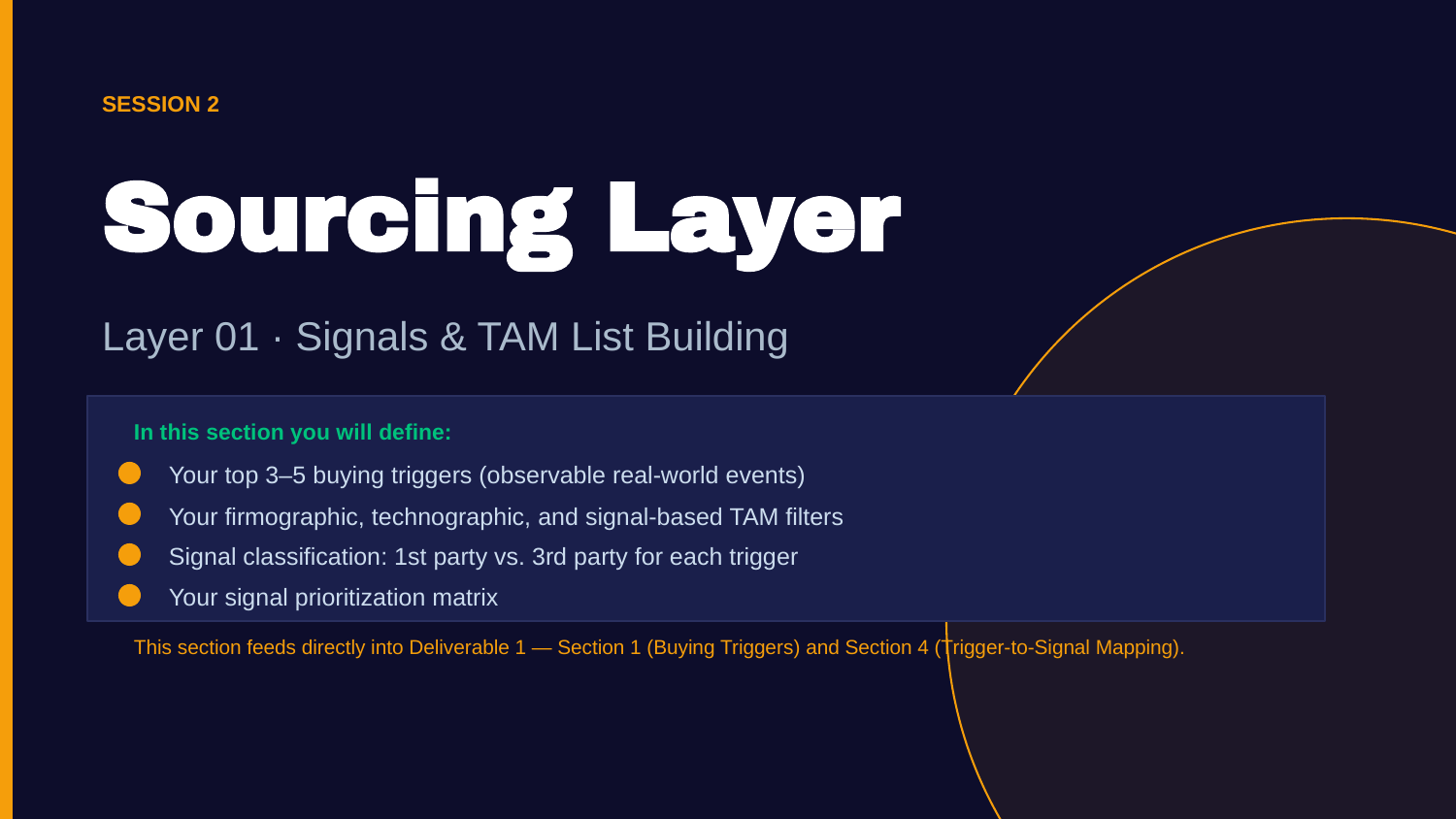

SESSION 2
Sourcing Layer

Layer 01 · Signals & TAM List Building

In this section you will define:
Your top 3–5 buying triggers (observable real-world events)

Your firmographic, technographic, and signal-based TAM filters

Signal classification: 1st party vs. 3rd party for each trigger

Your signal prioritization matrix

This section feeds directly into Deliverable 1 — Section 1 (Buying Triggers) and Section 4 (Trigger-to-Signal Mapping).